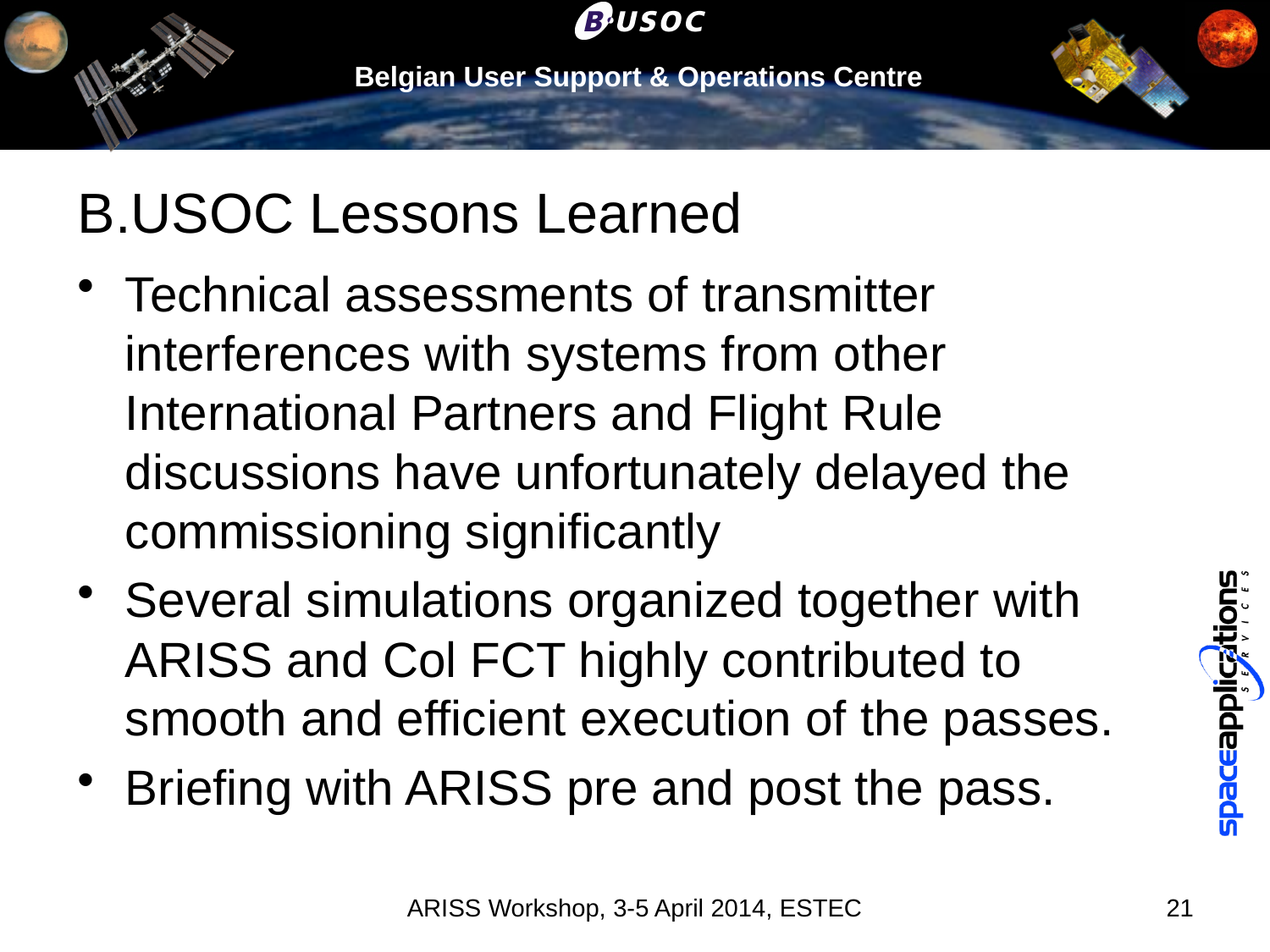

# B.USOC Lessons Learned
Technical assessments of transmitter interferences with systems from other International Partners and Flight Rule discussions have unfortunately delayed the commissioning significantly
Several simulations organized together with ARISS and Col FCT highly contributed to smooth and efficient execution of the passes.
Briefing with ARISS pre and post the pass.
ARISS Workshop, 3-5 April 2014, ESTEC
21